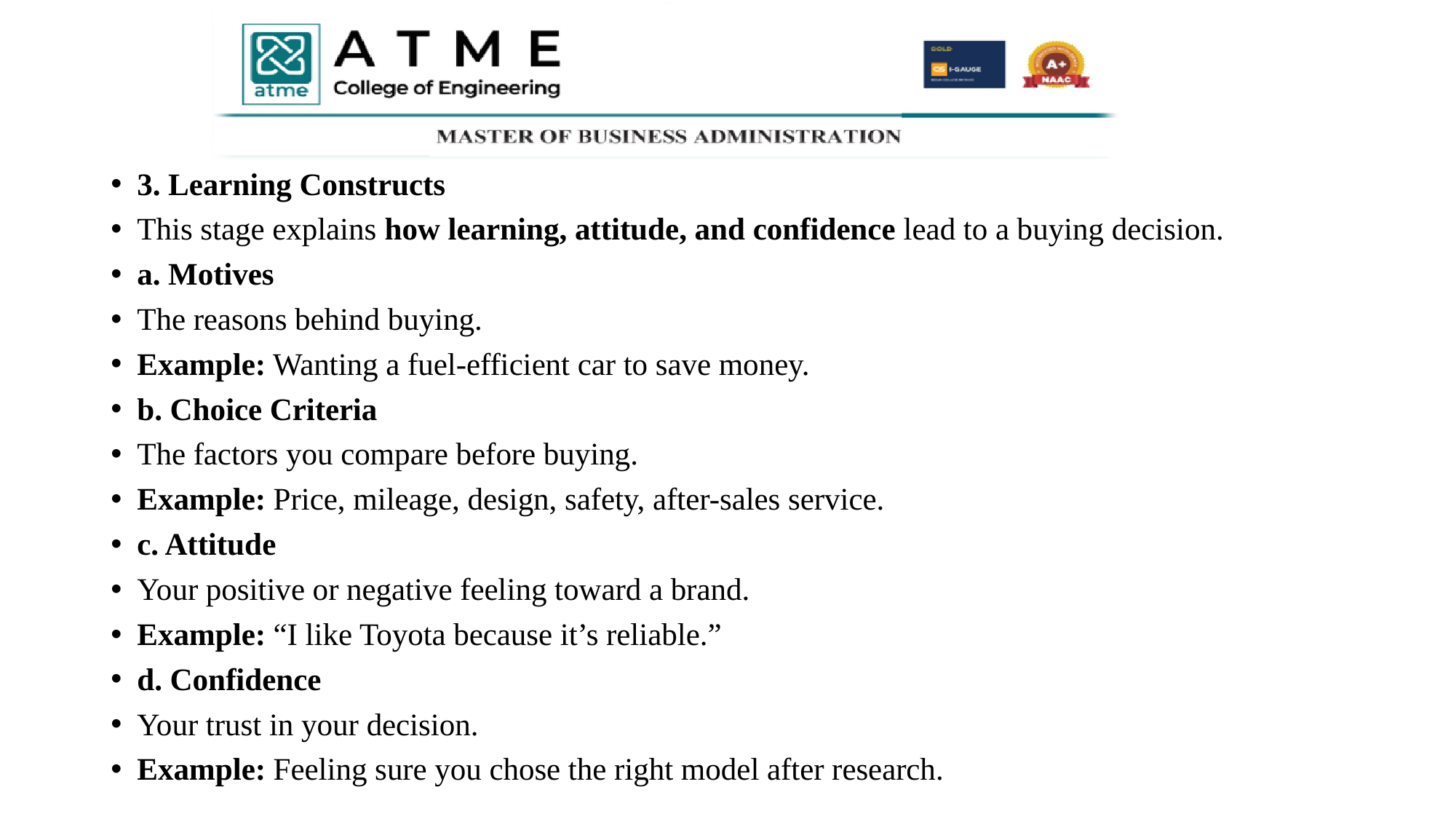

#
3. Learning Constructs
This stage explains how learning, attitude, and confidence lead to a buying decision.
a. Motives
The reasons behind buying.
Example: Wanting a fuel-efficient car to save money.
b. Choice Criteria
The factors you compare before buying.
Example: Price, mileage, design, safety, after-sales service.
c. Attitude
Your positive or negative feeling toward a brand.
Example: “I like Toyota because it’s reliable.”
d. Confidence
Your trust in your decision.
Example: Feeling sure you chose the right model after research.